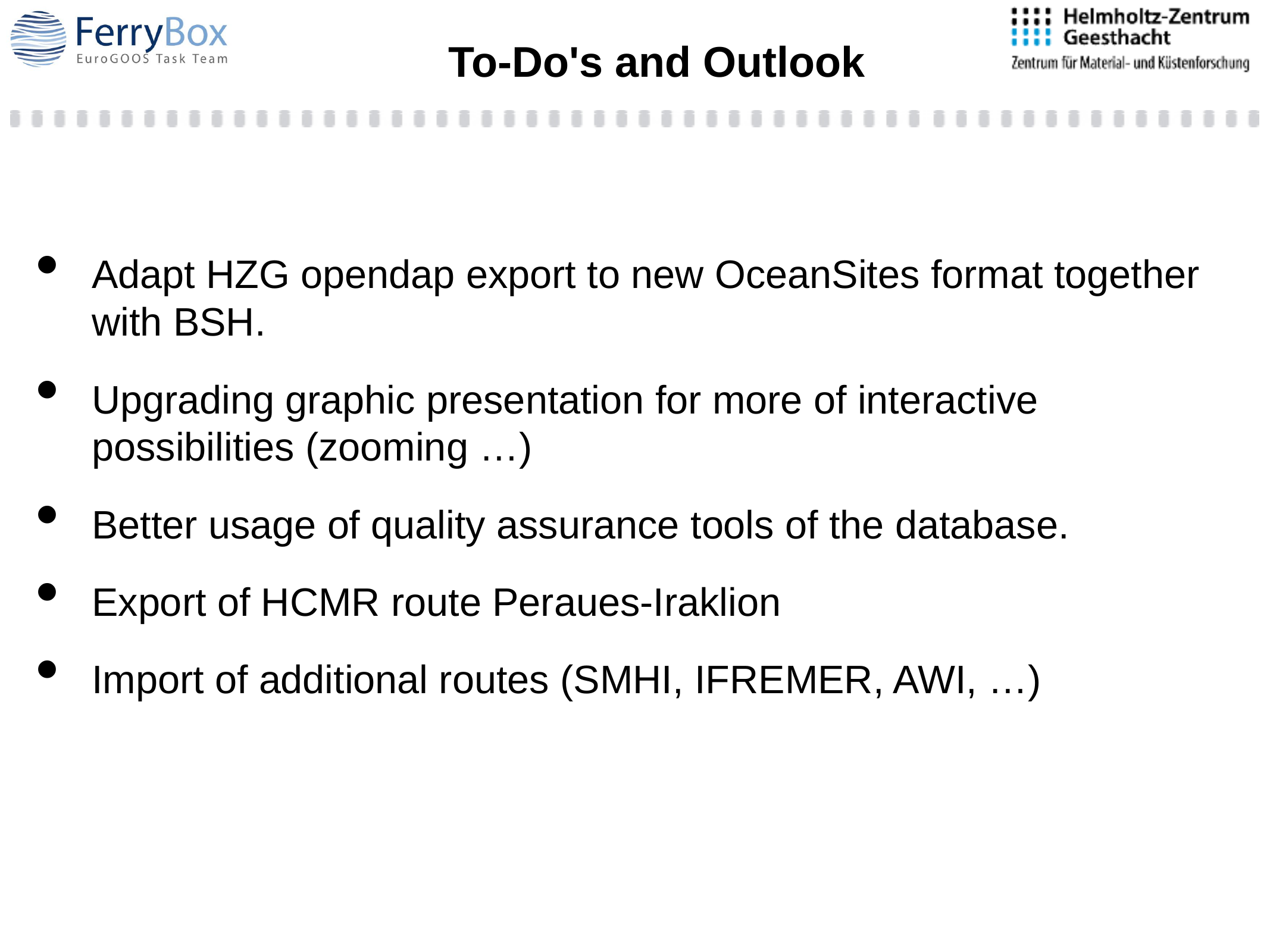

# To-Do's and Outlook
Adapt HZG opendap export to new OceanSites format together with BSH.
Upgrading graphic presentation for more of interactive possibilities (zooming …)
Better usage of quality assurance tools of the database.
Export of HCMR route Peraues-Iraklion
Import of additional routes (SMHI, IFREMER, AWI, …)